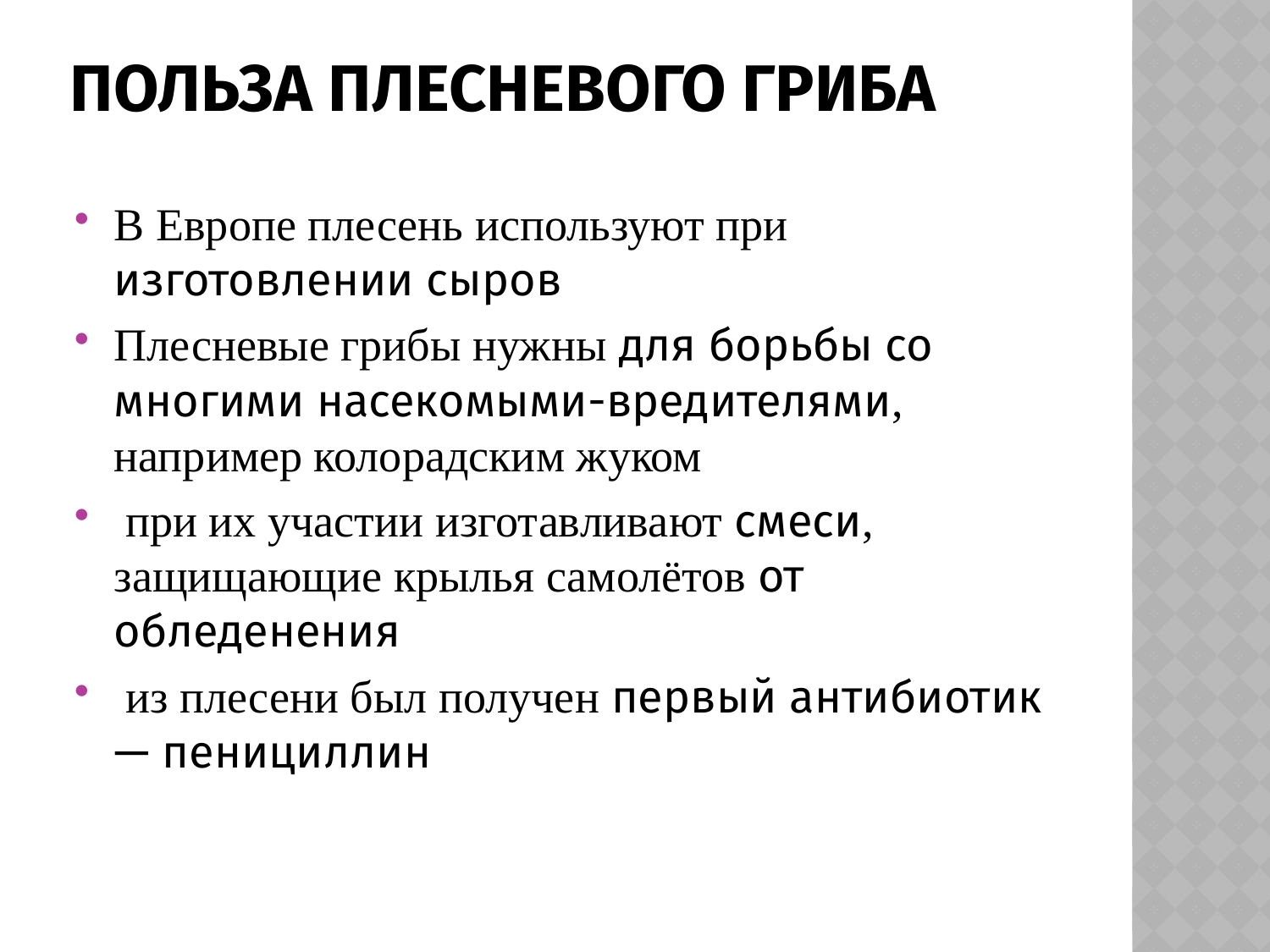

# ПОЛЬЗА ПЛЕСНЕВОГО ГРИБА
В Европе плесень используют при изготовлении сыров
Плесневые грибы нужны для борьбы со многими насекомыми-вредителями, например колорадским жуком
 при их участии изготавливают смеси, защищающие крылья самолётов от обледенения
 из плесени был получен первый антибиотик — пенициллин